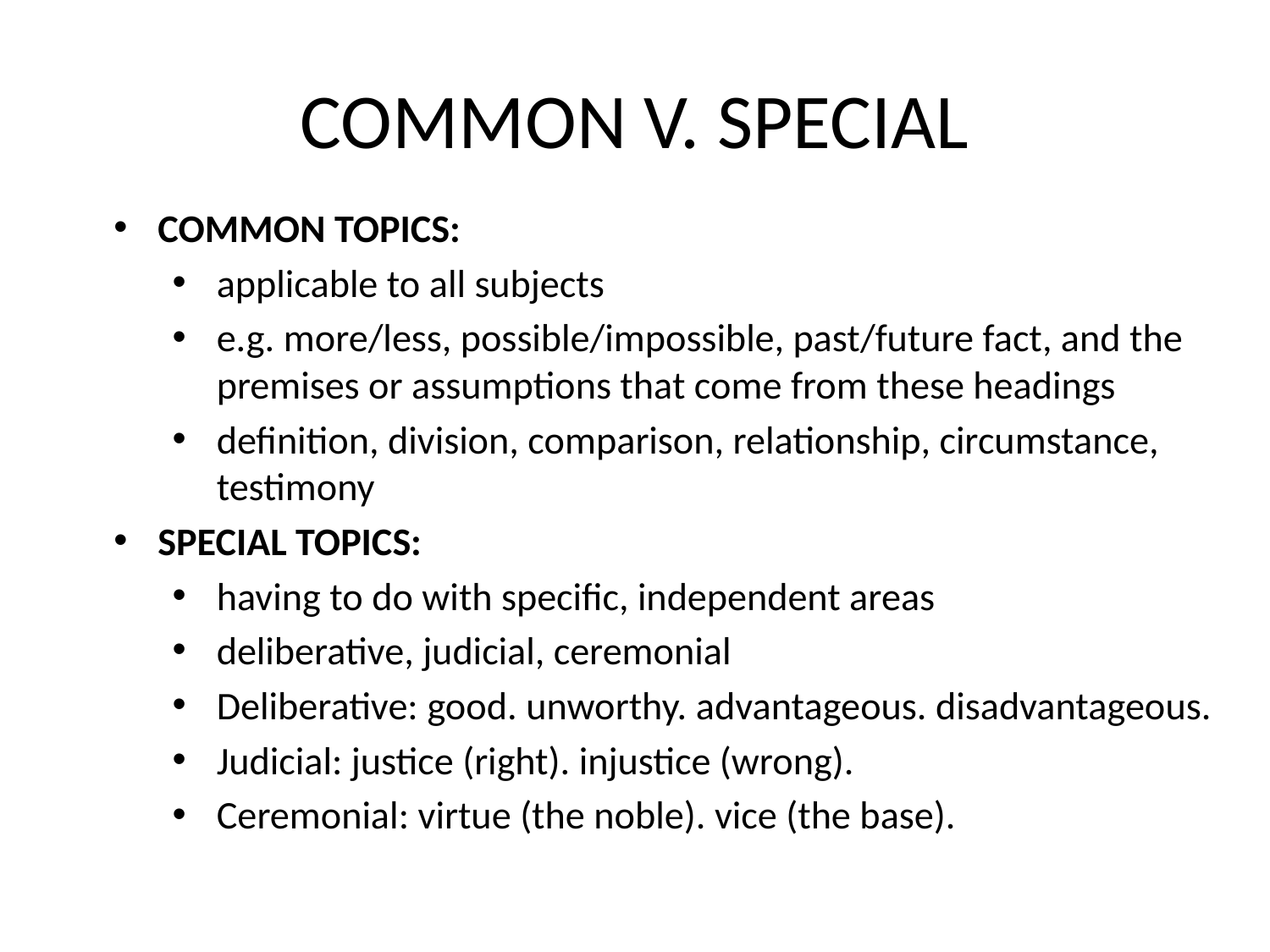

# COMMON V. SPECIAL
COMMON TOPICS:
applicable to all subjects
e.g. more/less, possible/impossible, past/future fact, and the premises or assumptions that come from these headings
definition, division, comparison, relationship, circumstance, testimony
SPECIAL TOPICS:
having to do with specific, independent areas
deliberative, judicial, ceremonial
Deliberative: good. unworthy. advantageous. disadvantageous.
Judicial: justice (right). injustice (wrong).
Ceremonial: virtue (the noble). vice (the base).